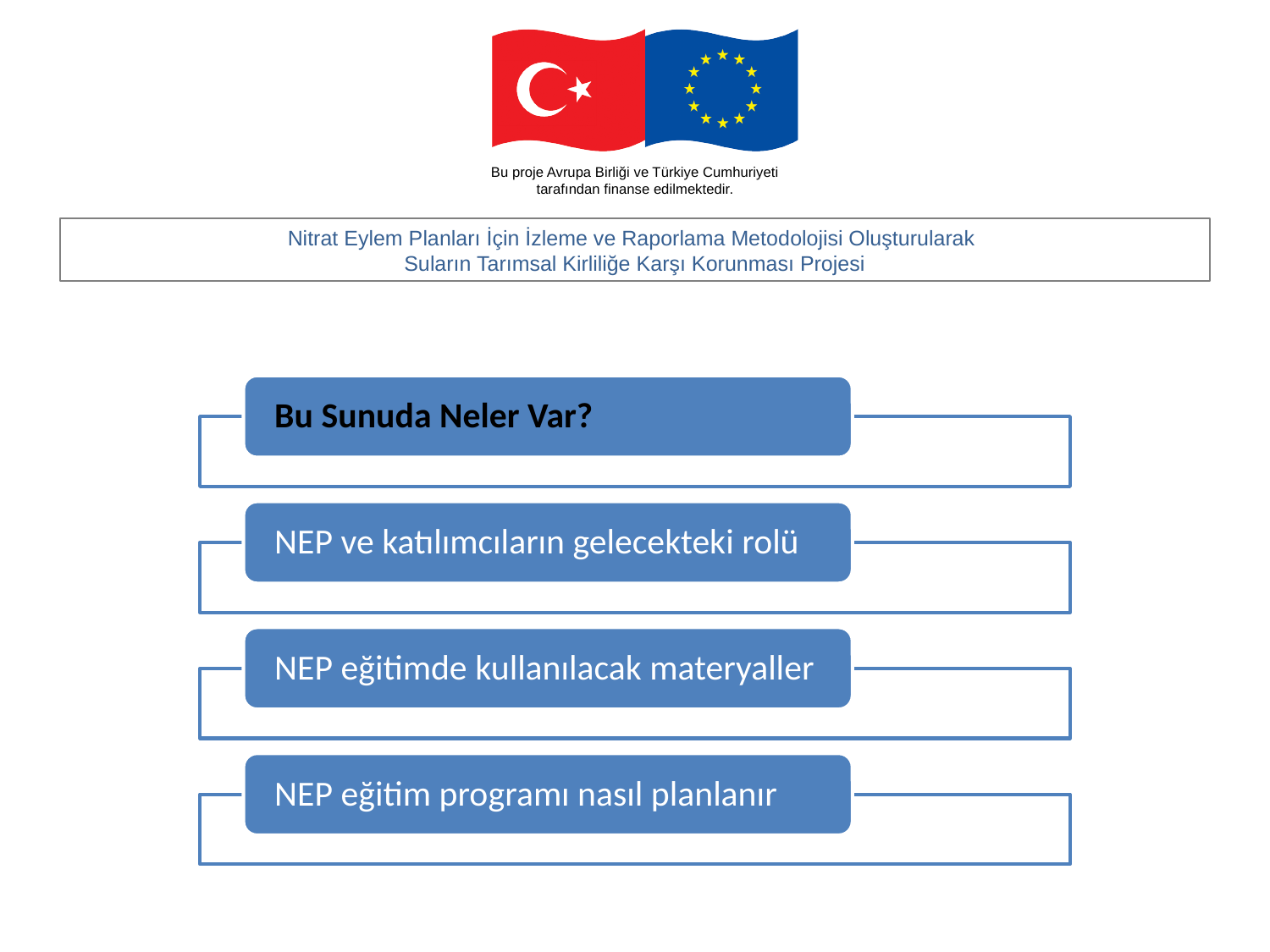

#
Bu Sunuda Neler Var?
NEP ve katılımcıların gelecekteki rolü
NEP eğitimde kullanılacak materyaller
NEP eğitim programı nasıl planlanır